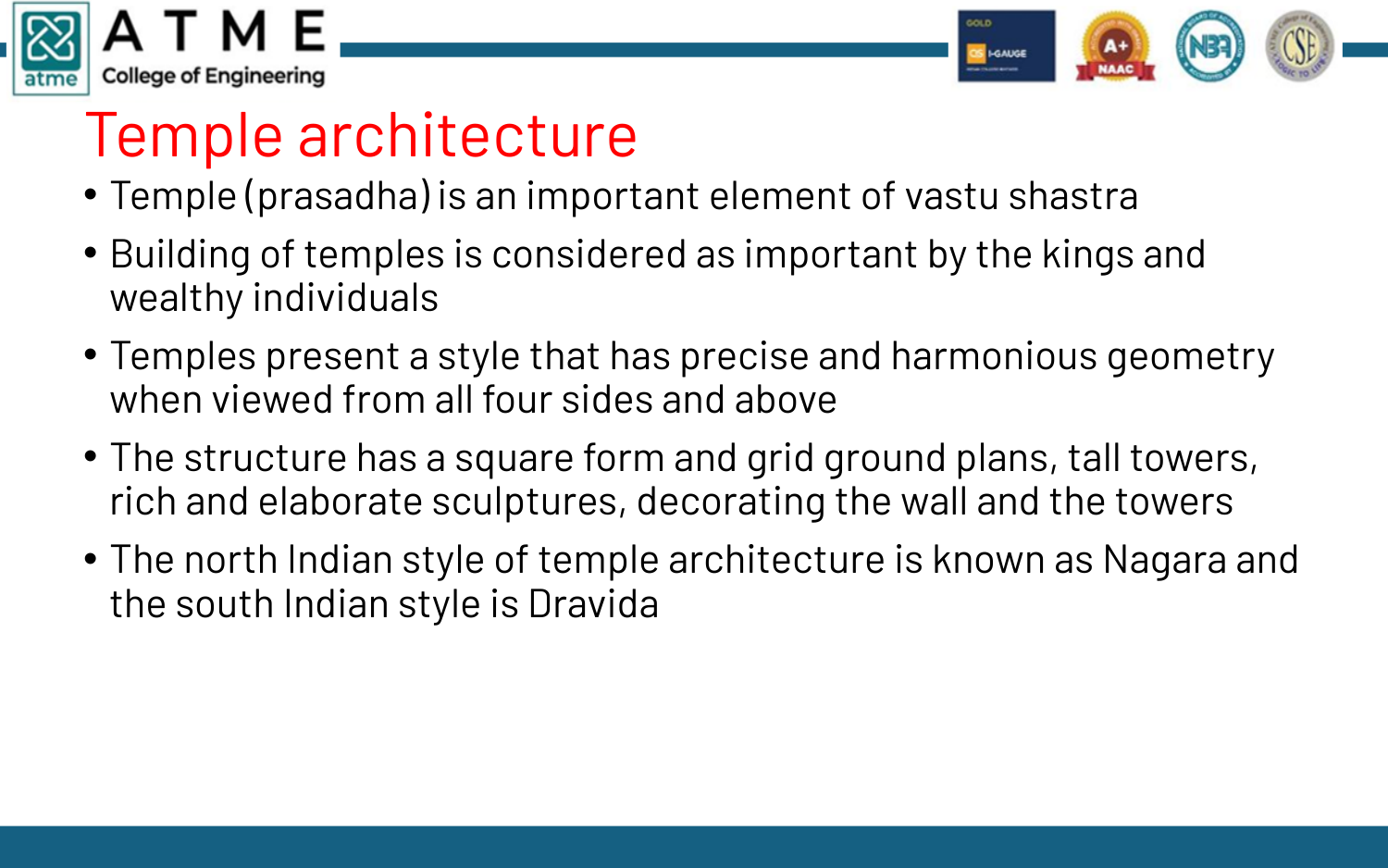

# Temple architecture
Temple (prasadha) is an important element of vastu shastra
Building of temples is considered as important by the kings and wealthy individuals
Temples present a style that has precise and harmonious geometry when viewed from all four sides and above
The structure has a square form and grid ground plans, tall towers, rich and elaborate sculptures, decorating the wall and the towers
The north Indian style of temple architecture is known as Nagara and the south Indian style is Dravida